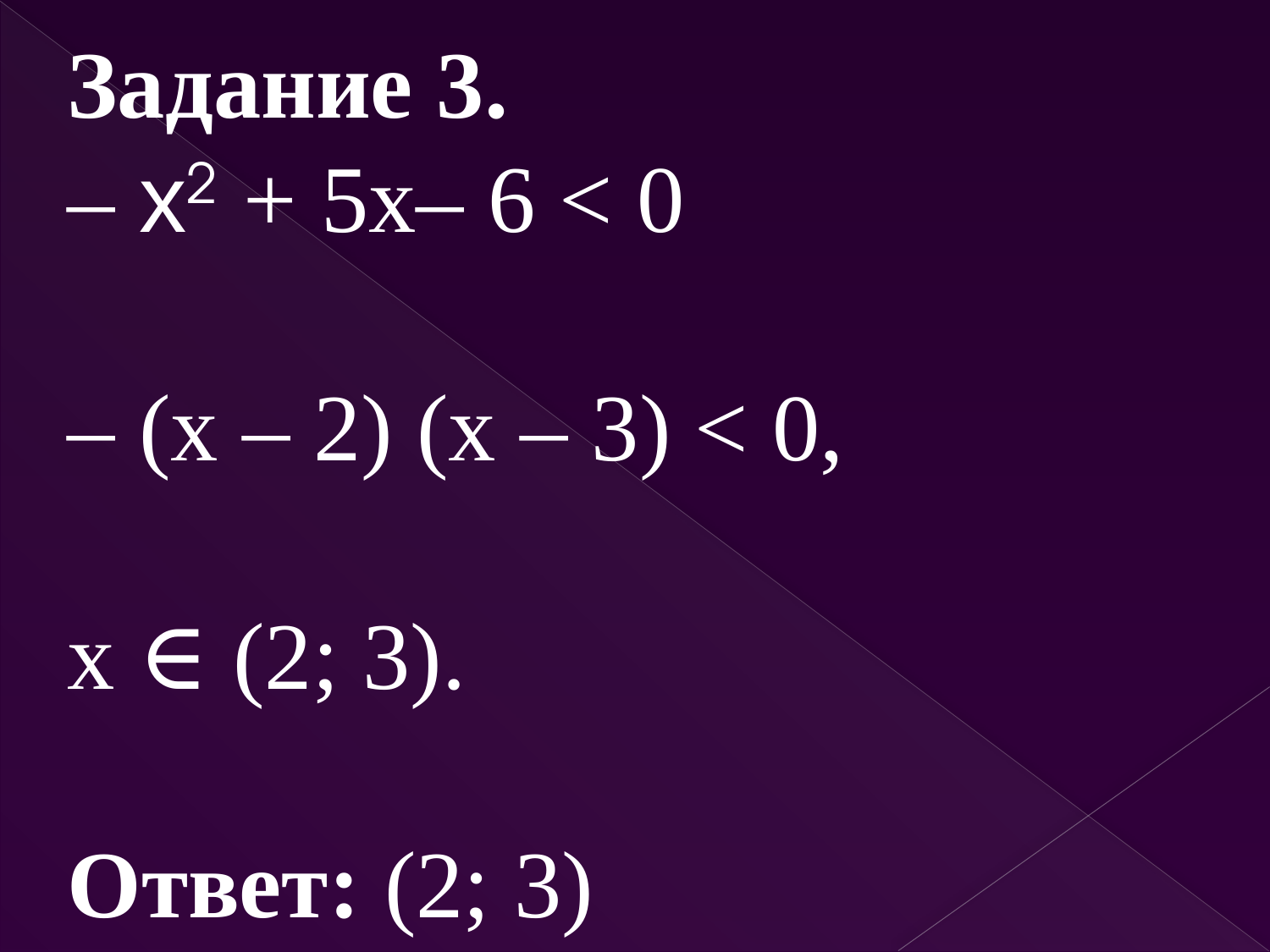

Задание 3.
– х2 + 5x– 6 < 0

– (x – 2) (x – 3) < 0,

х ∈ (2; 3).

Ответ: (2; 3)